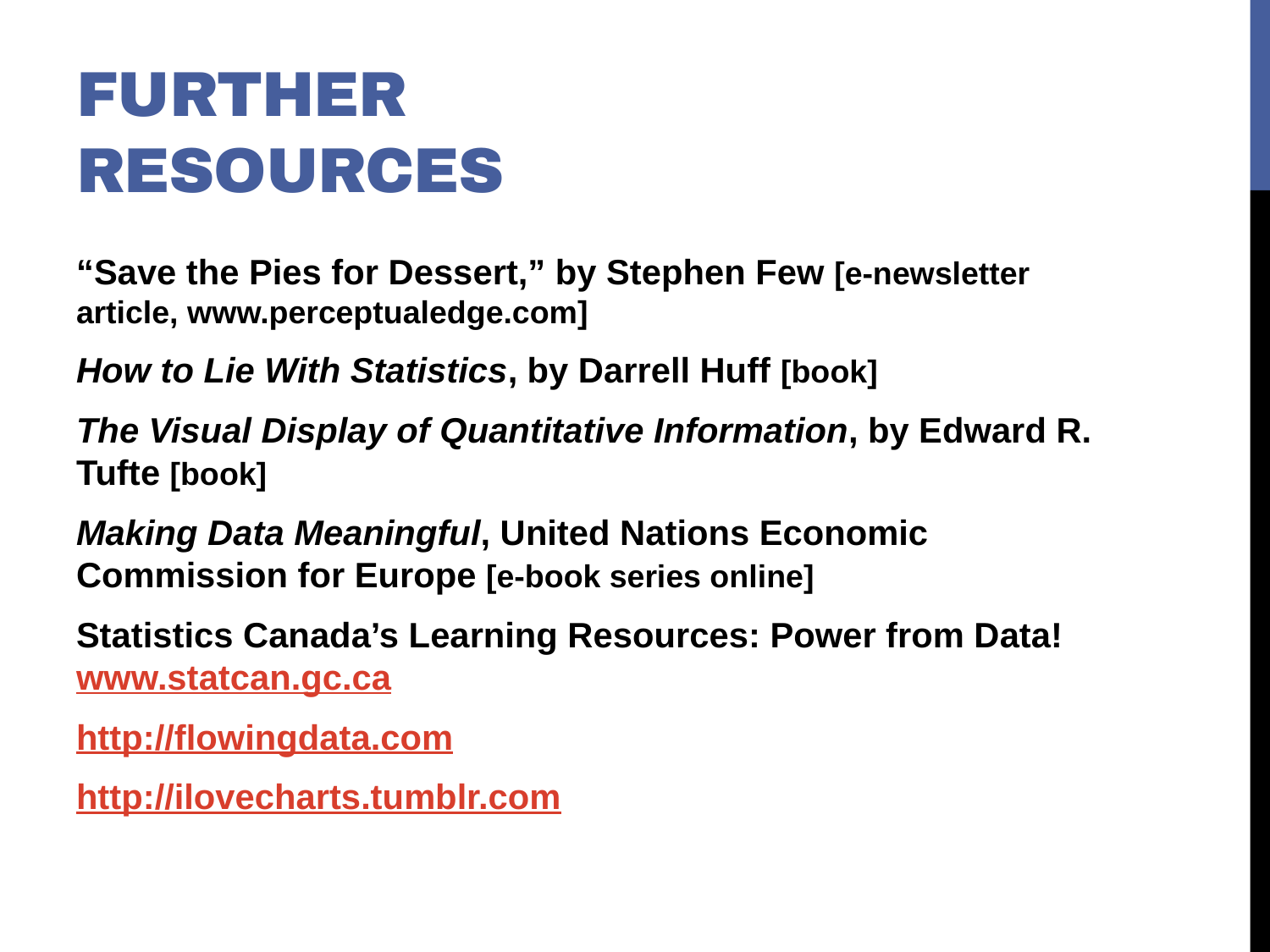

# Further resources
“Save the Pies for Dessert,” by Stephen Few [e-newsletter article, www.perceptualedge.com]
How to Lie With Statistics, by Darrell Huff [book]
The Visual Display of Quantitative Information, by Edward R. Tufte [book]
Making Data Meaningful, United Nations Economic Commission for Europe [e-book series online]
Statistics Canada’s Learning Resources: Power from Data! www.statcan.gc.ca
http://flowingdata.com
http://ilovecharts.tumblr.com